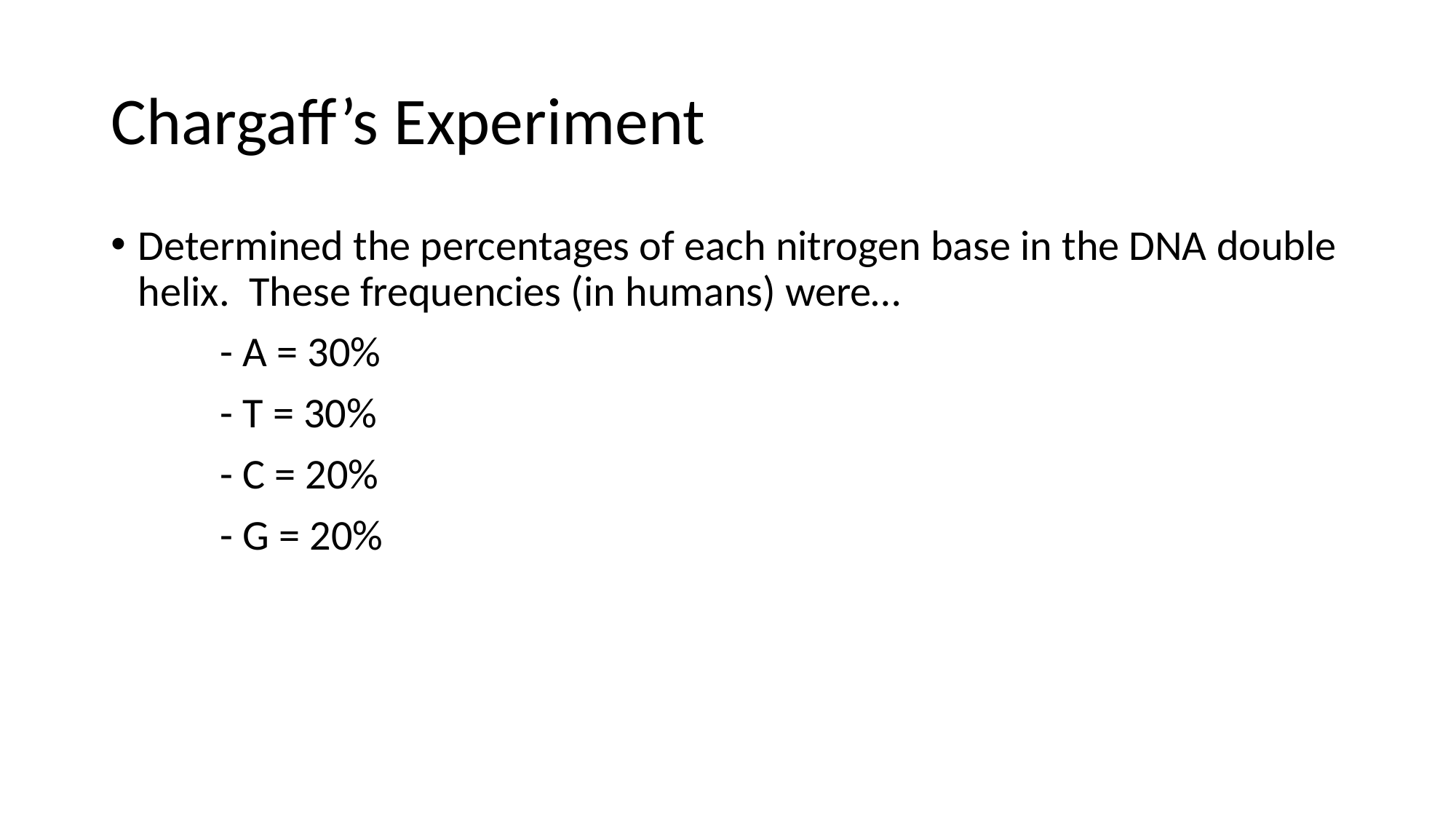

# Chargaff’s Experiment
Determined the percentages of each nitrogen base in the DNA double helix.  These frequencies (in humans) were…
	- A = 30%
	- T = 30%
	- C = 20%
	- G = 20%